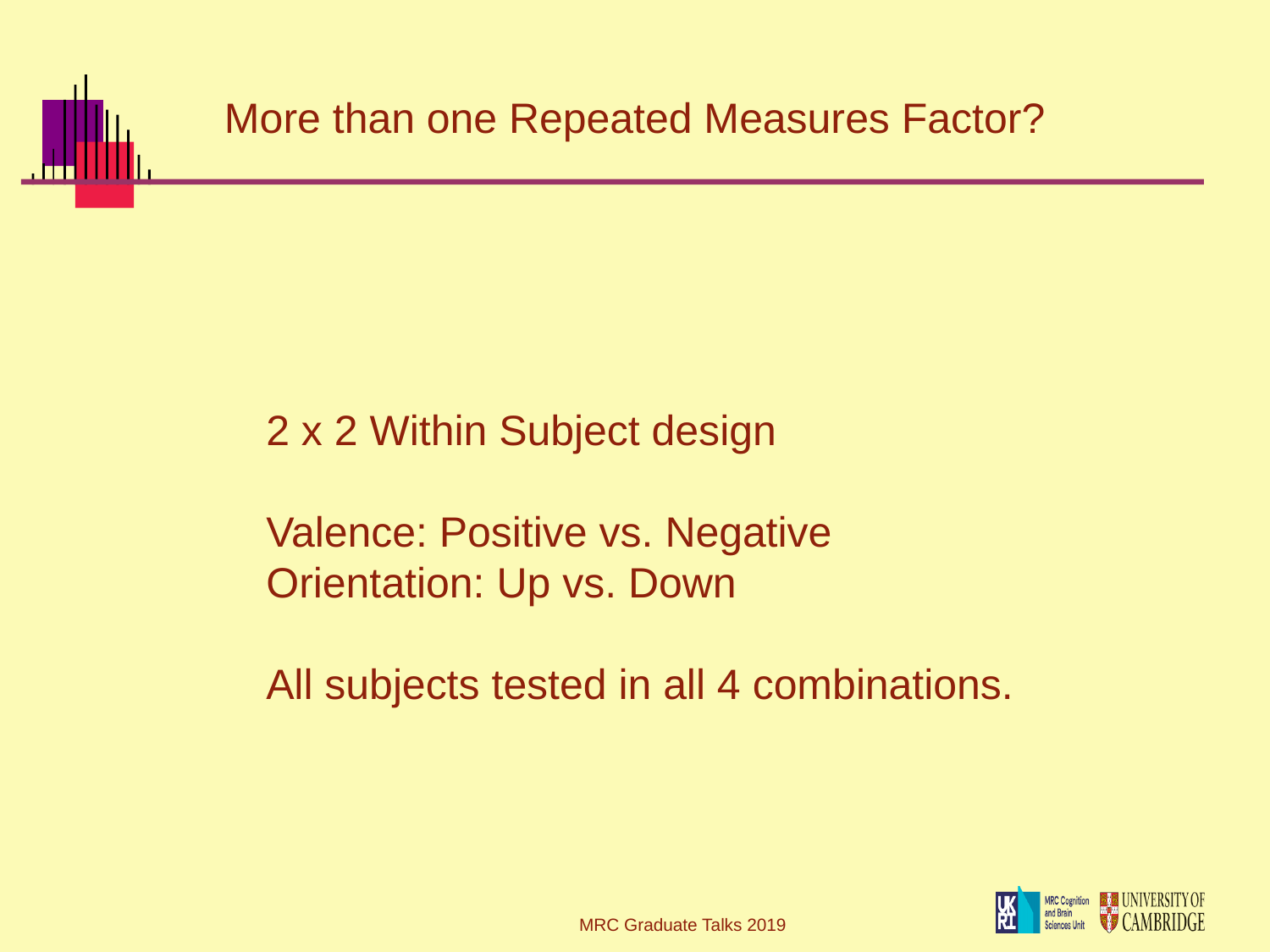

More than one Repeated Measures Factor?
2 x 2 Within Subject design

Valence: Positive vs. Negative
Orientation: Up vs. Down

All subjects tested in all 4 combinations.

MRC Graduate Talks 2019